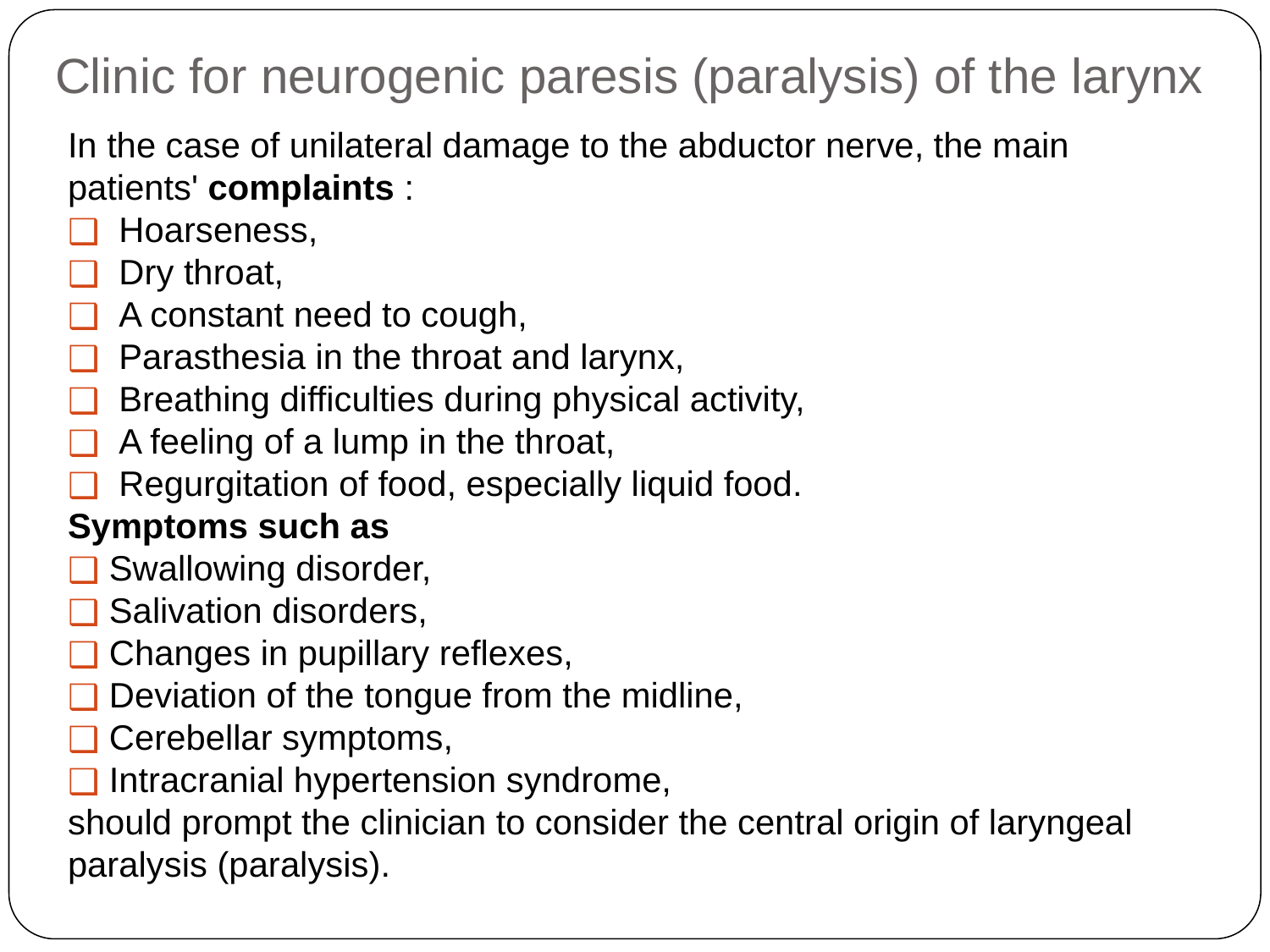

# Clinic for neurogenic paresis (paralysis) of the larynx
In the case of unilateral damage to the abductor nerve, the main
patients' complaints :
  Hoarseness,
  Dry throat,
  A constant need to cough,
  Parasthesia in the throat and larynx,
  Breathing difficulties during physical activity,
  A feeling of a lump in the throat,
  Regurgitation of food, especially liquid food.
Symptoms such as
 Swallowing disorder,
 Salivation disorders,
 Changes in pupillary reflexes,
 Deviation of the tongue from the midline,
 Cerebellar symptoms,
 Intracranial hypertension syndrome,
should prompt the clinician to consider the central origin of laryngeal paralysis (paralysis).